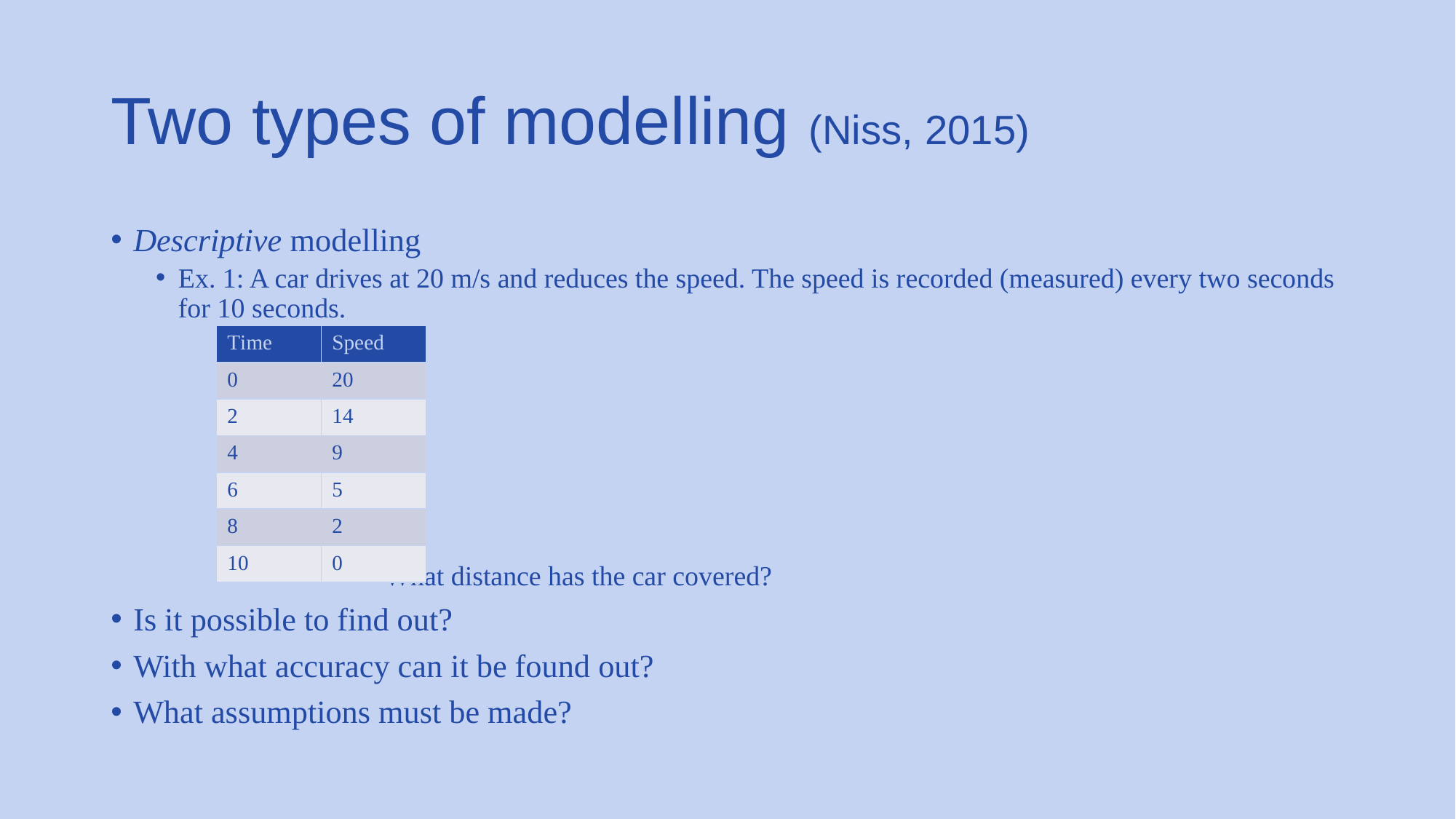

# Two types of modelling (Niss, 2015)
Descriptive modelling
Ex. 1: A car drives at 20 m/s and reduces the speed. The speed is recorded (measured) every two seconds for 10 seconds.
                              What distance has the car covered?
Is it possible to find out?
With what accuracy can it be found out?
What assumptions must be made?

| Time | Speed |
| --- | --- |
| 0 | 20 |
| 2 | 14 |
| 4 | 9 |
| 6 | 5 |
| 8 | 2 |
| 10 | 0 |